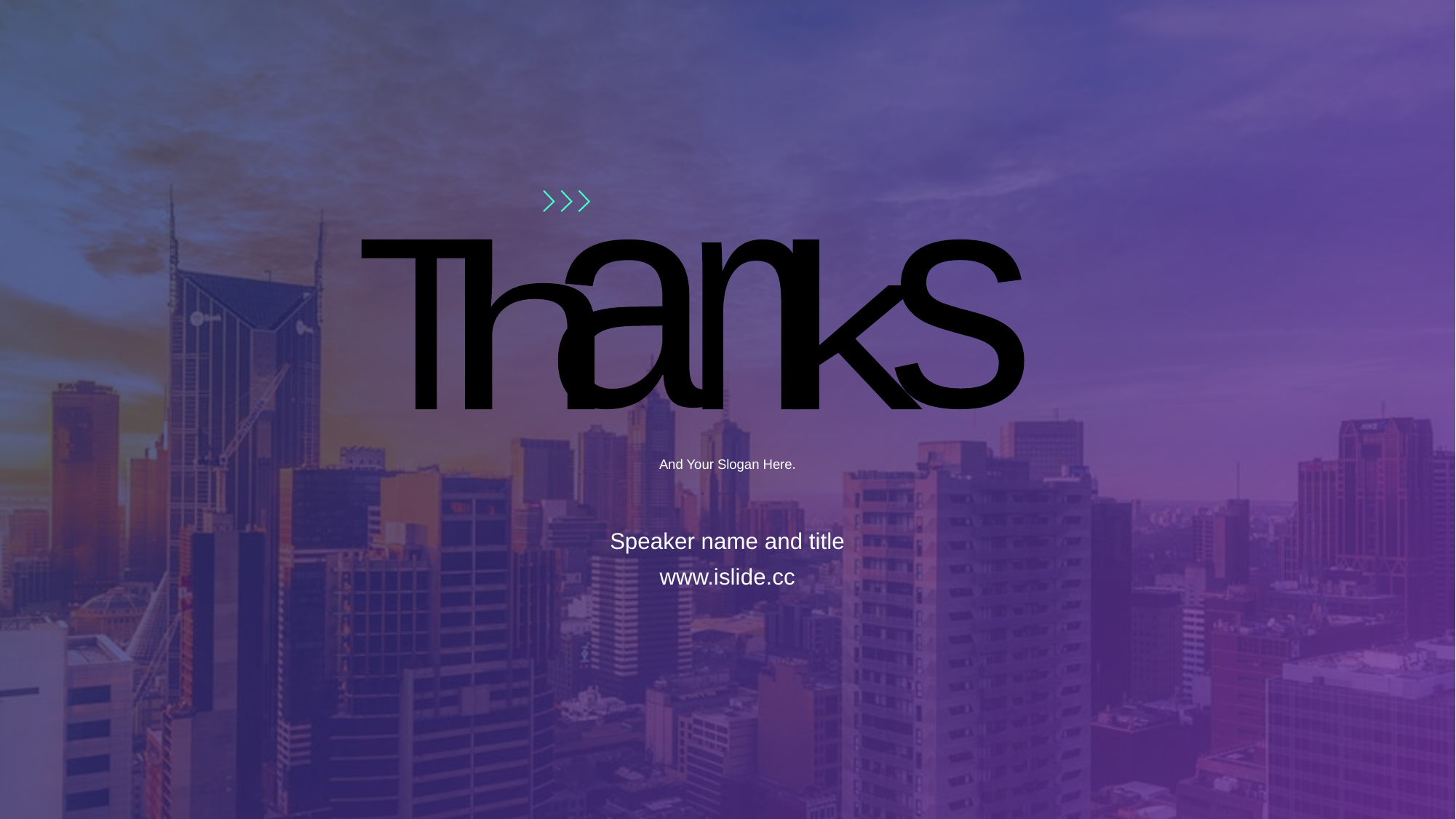

T
h
a
n
k
s
# And Your Slogan Here.
Speaker name and title
www.islide.cc